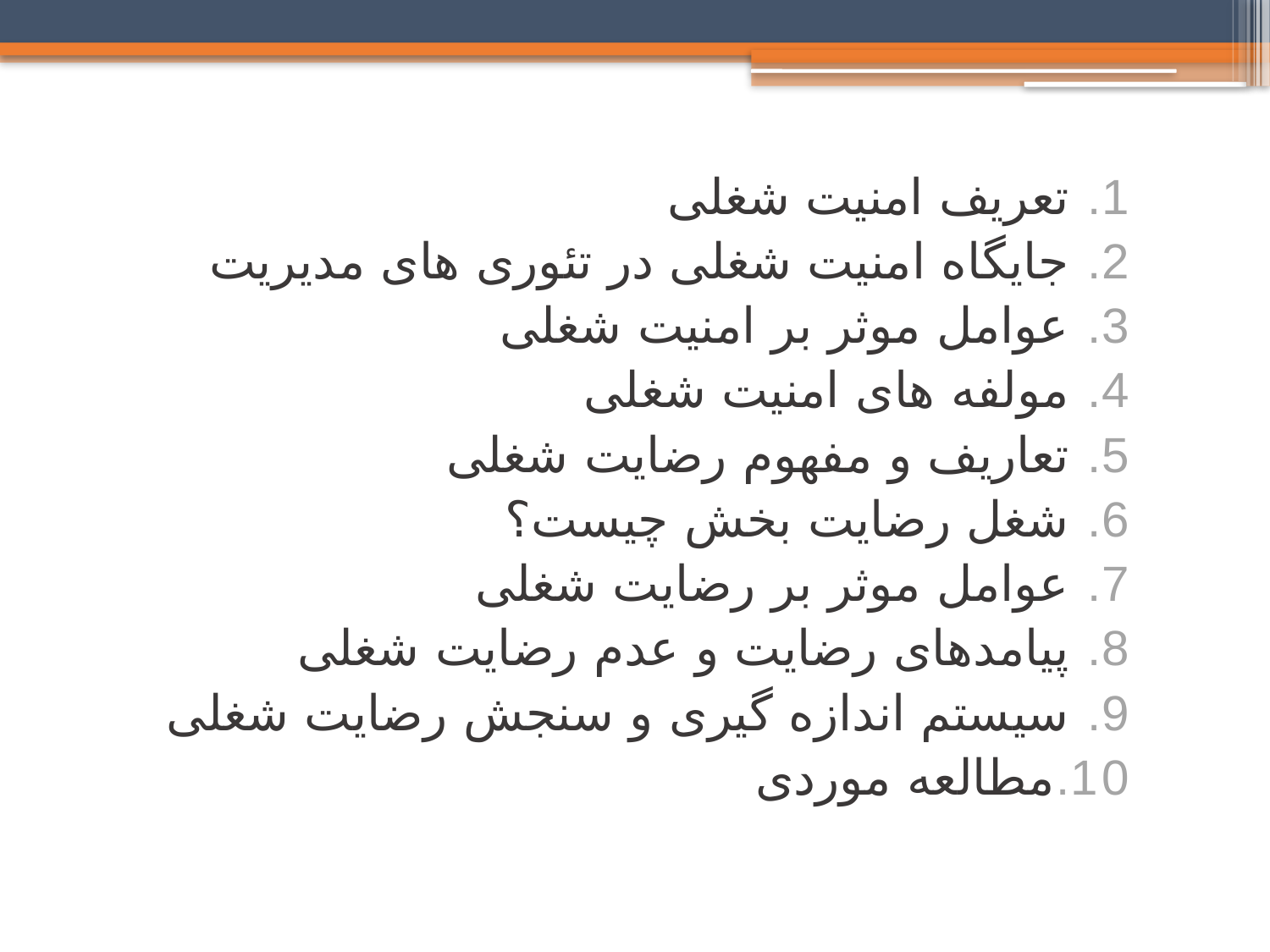

تعریف امنیت شغلی
جایگاه امنیت شغلی در تئوری های مدیریت
عوامل موثر بر امنیت شغلی
مولفه های امنیت شغلی
تعاریف و مفهوم رضایت شغلی
شغل رضایت بخش چیست؟
عوامل موثر بر رضایت شغلی
پیامدهای رضایت و عدم رضایت شغلی
سیستم اندازه گیری و سنجش رضایت شغلی
مطالعه موردی